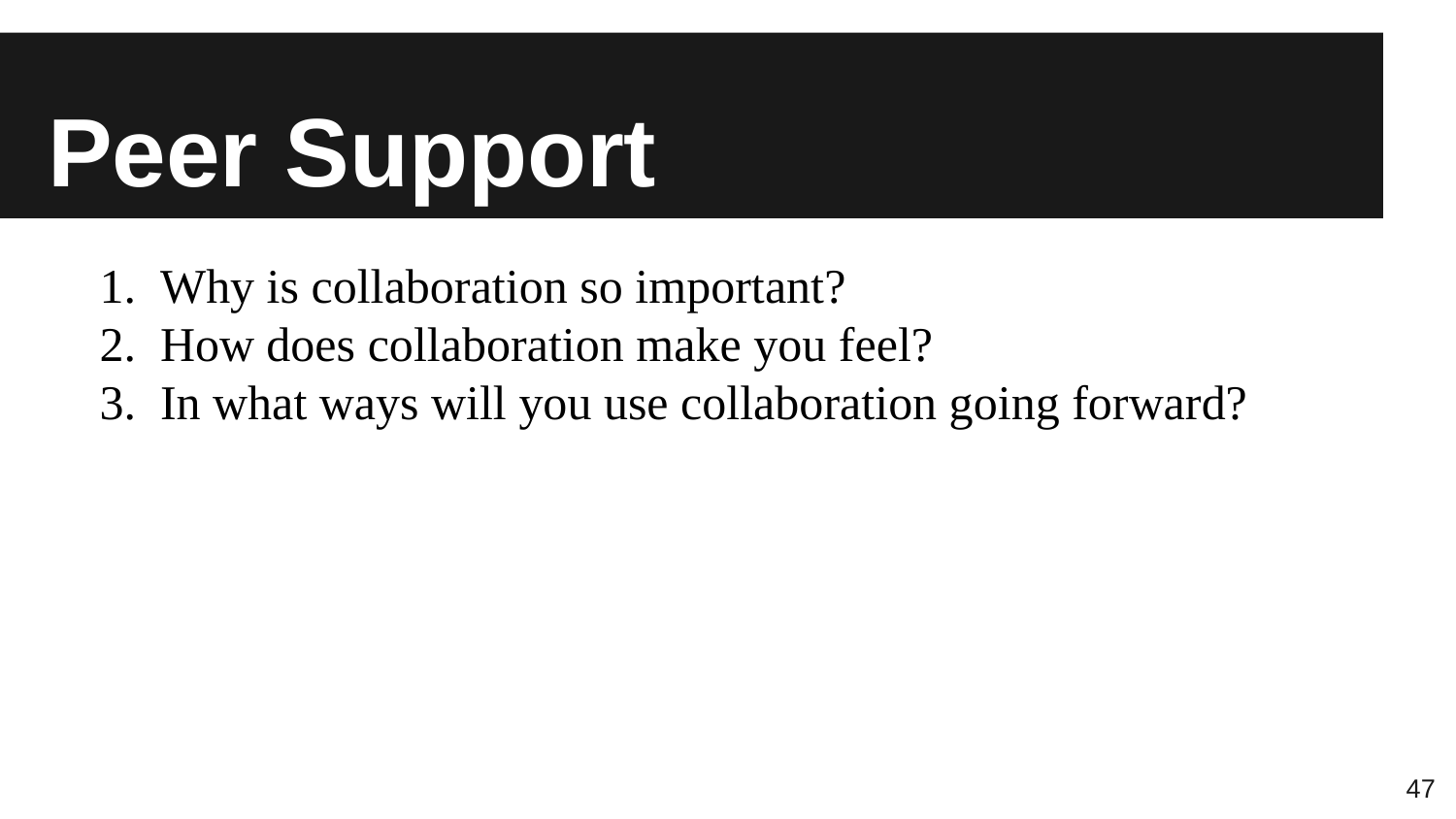

# Peer Support
Why is collaboration so important?
How does collaboration make you feel?
In what ways will you use collaboration going forward?
47